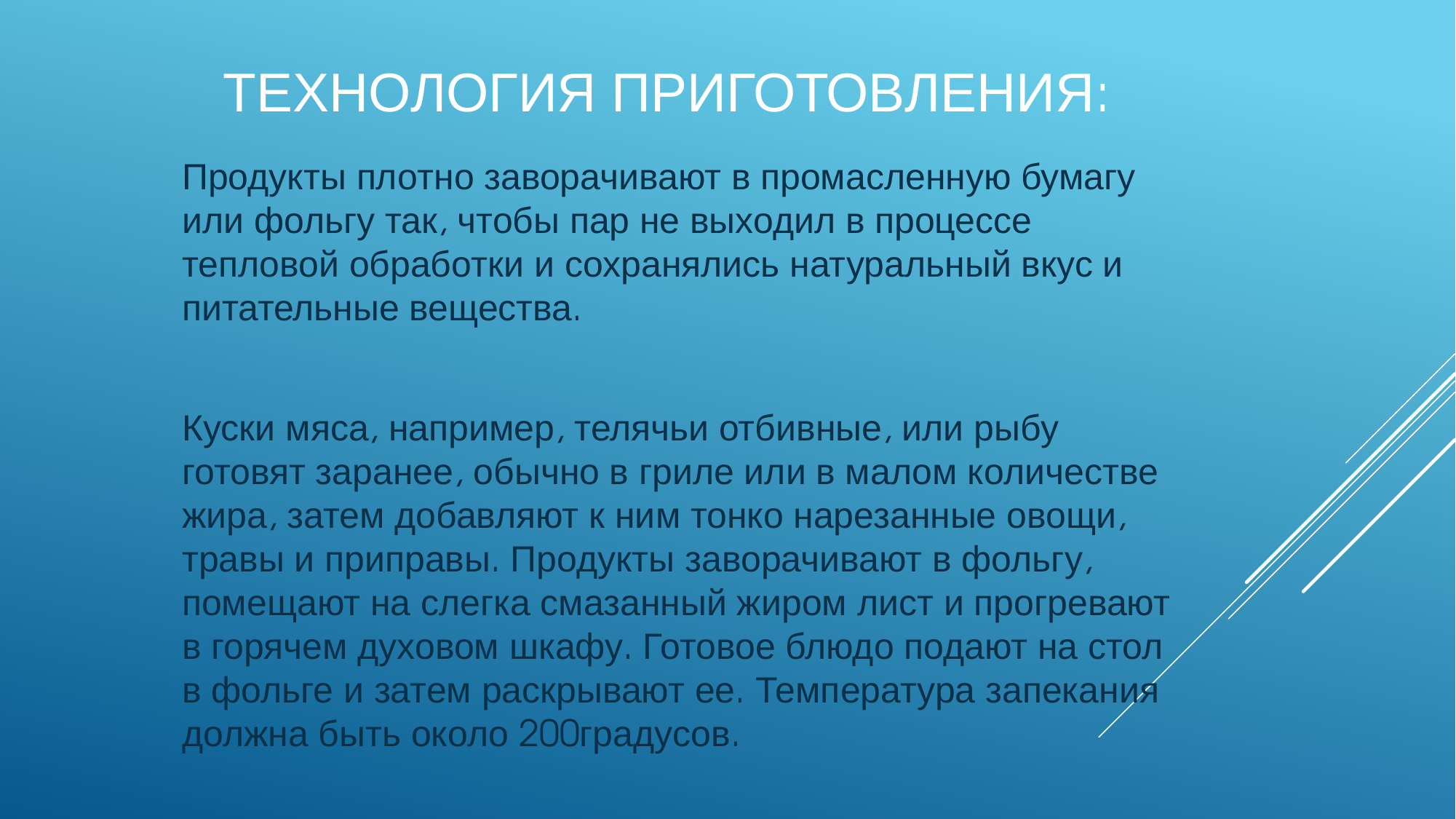

# Технология приготовления:
Продукты плотно заворачивают в промасленную бумагу или фольгу так, чтобы пар не выходил в процессе тепловой обработки и сохранялись натуральный вкус и питательные вещества.

Куски мяса, например, телячьи отбивные, или рыбу готовят зара­нее, обычно в гриле или в малом количестве жира, затем добавляют к ним тон­ко нарезанные овощи, травы и приправы. Продукты заворачивают в фольгу, помещают на слегка смазанный жиром лист и прогревают в горячем духовом шкафу. Готовое блюдо подают на стол в фольге и затем раскрывают ее. Температура запекания должна быть около 200градусов.